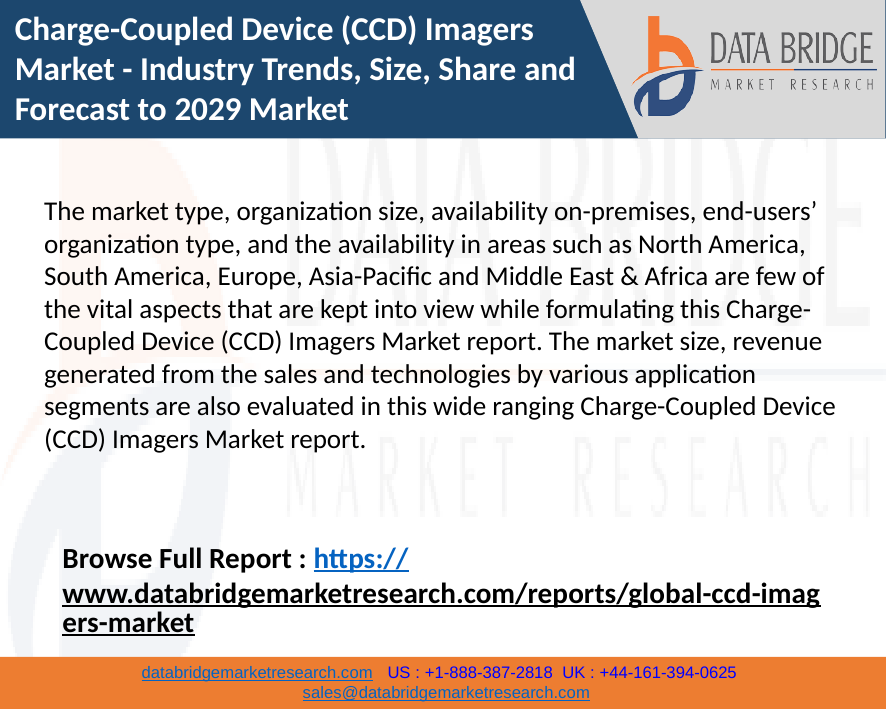

Charge-Coupled Device (CCD) Imagers Market - Industry Trends, Size, Share and Forecast to 2029 Market
The market type, organization size, availability on-premises, end-users’ organization type, and the availability in areas such as North America, South America, Europe, Asia-Pacific and Middle East & Africa are few of the vital aspects that are kept into view while formulating this Charge-Coupled Device (CCD) Imagers Market report. The market size, revenue generated from the sales and technologies by various application segments are also evaluated in this wide ranging Charge-Coupled Device (CCD) Imagers Market report.

Browse Full Report : https://www.databridgemarketresearch.com/reports/global-ccd-imagers-market
1